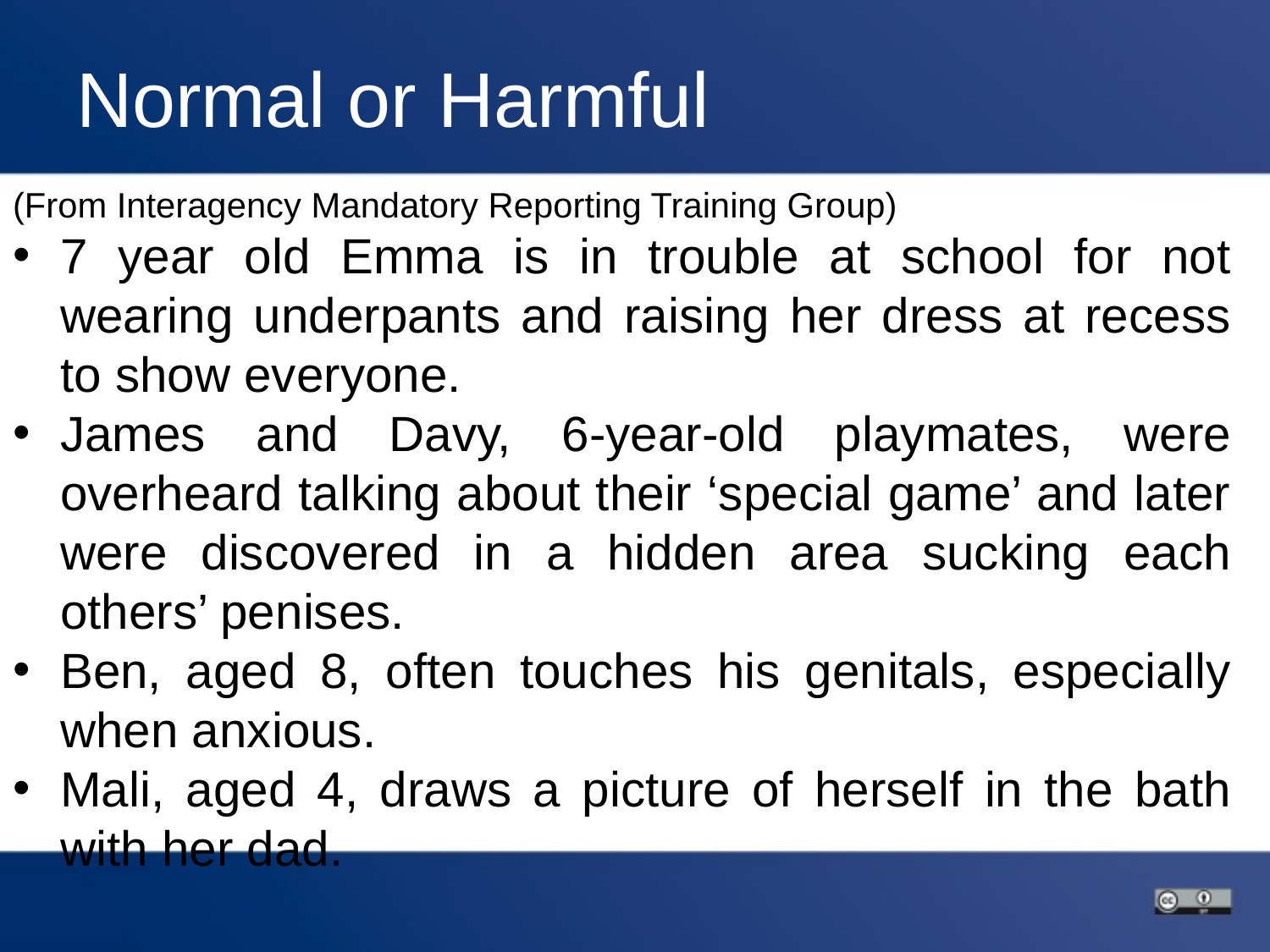

# Normal or Harmful
(From Interagency Mandatory Reporting Training Group)
7 year old Emma is in trouble at school for not wearing underpants and raising her dress at recess to show everyone.
James and Davy, 6-year-old playmates, were overheard talking about their ‘special game’ and later were discovered in a hidden area sucking each others’ penises.
Ben, aged 8, often touches his genitals, especially when anxious.
Mali, aged 4, draws a picture of herself in the bath with her dad.